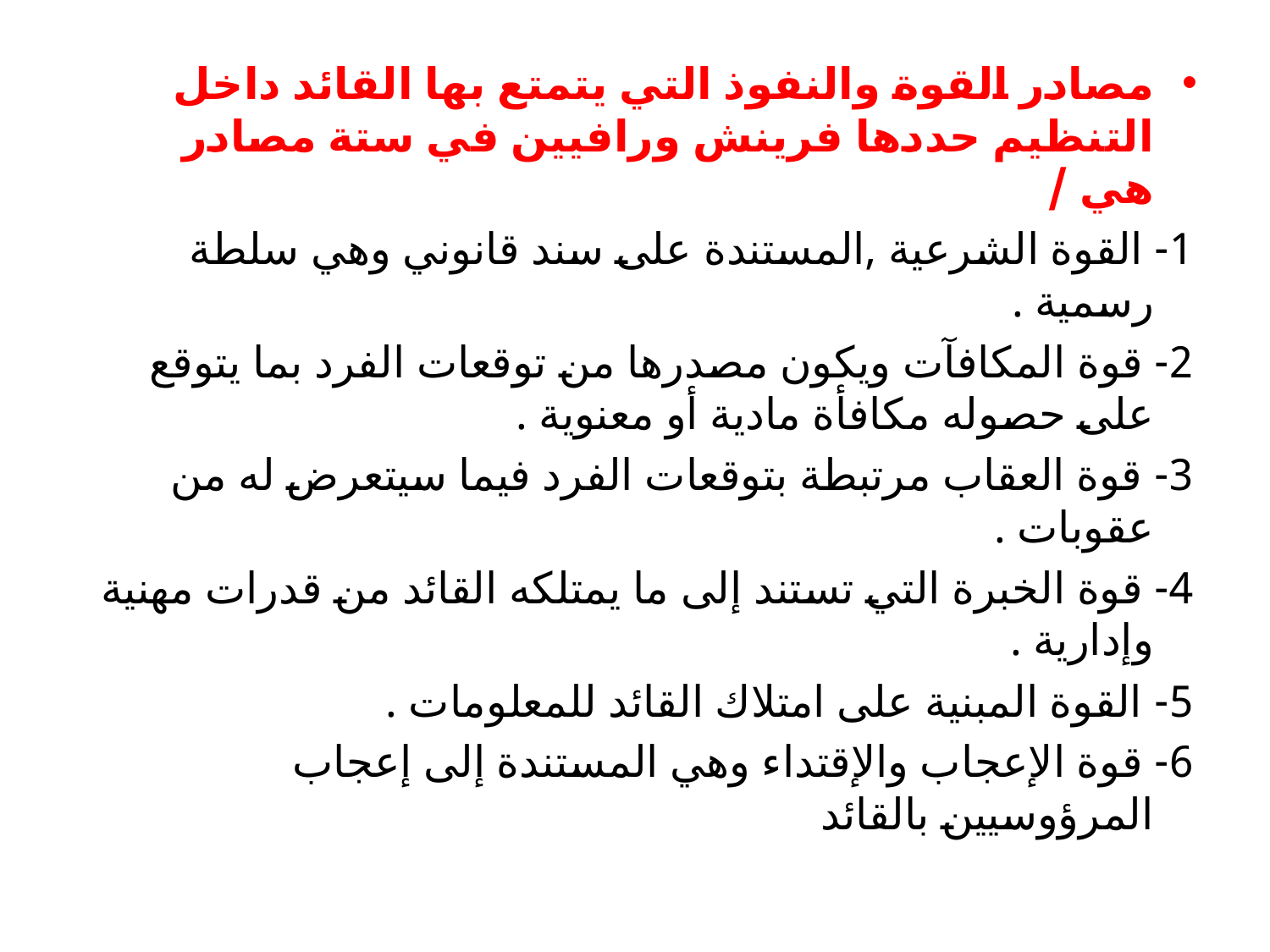

مصادر القوة والنفوذ التي يتمتع بها القائد داخل التنظيم حددها فرينش ورافيين في ستة مصادر هي /
1- القوة الشرعية ,المستندة على سند قانوني وهي سلطة رسمية .
2- قوة المكافآت ويكون مصدرها من توقعات الفرد بما يتوقع على حصوله مكافأة مادية أو معنوية .
3- قوة العقاب مرتبطة بتوقعات الفرد فيما سيتعرض له من عقوبات .
4- قوة الخبرة التي تستند إلى ما يمتلكه القائد من قدرات مهنية وإدارية .
5- القوة المبنية على امتلاك القائد للمعلومات .
6- قوة الإعجاب والإقتداء وهي المستندة إلى إعجاب المرؤوسيين بالقائد